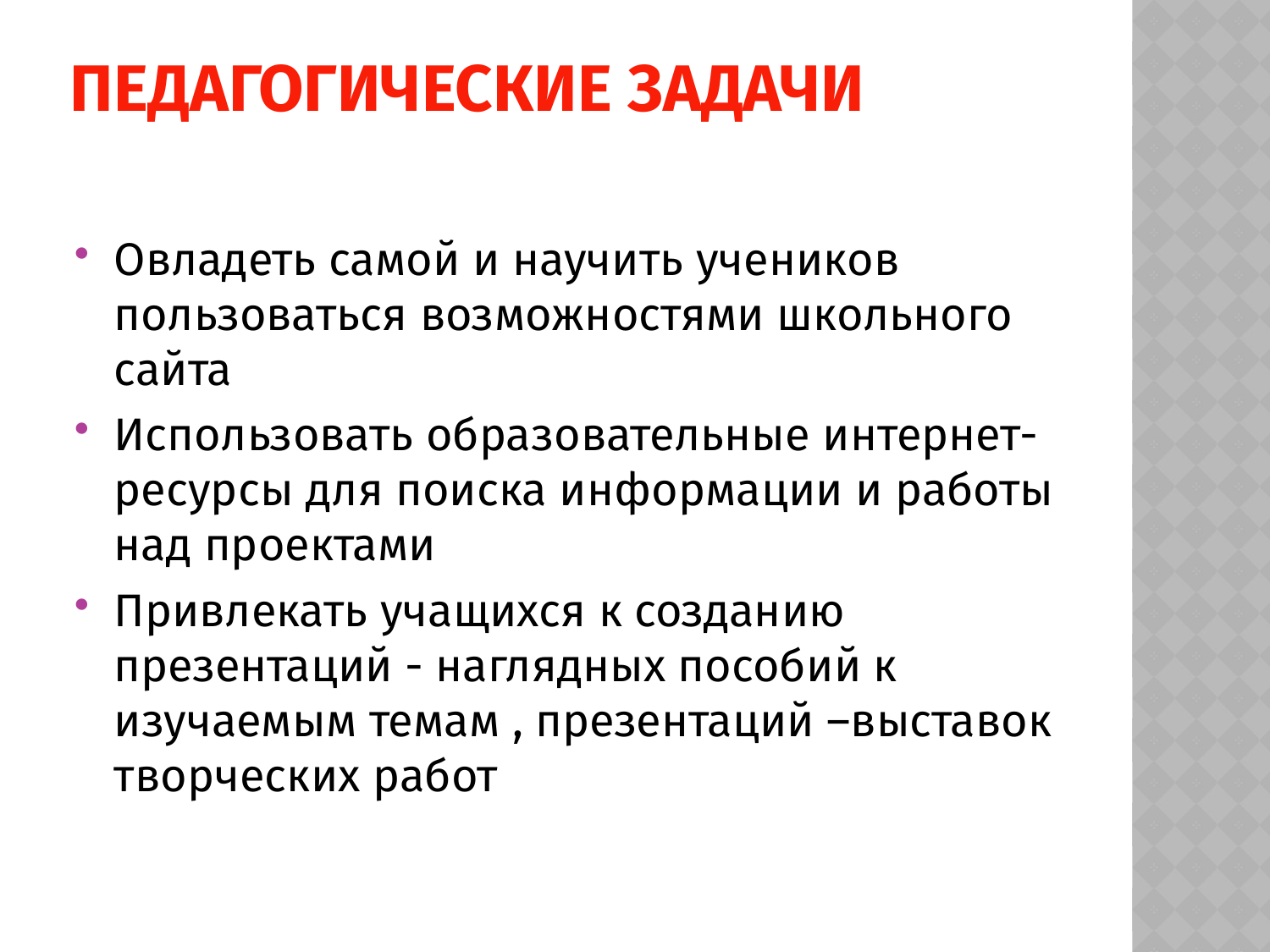

# Педагогические задачи
Овладеть самой и научить учеников пользоваться возможностями школьного сайта
Использовать образовательные интернет-ресурсы для поиска информации и работы над проектами
Привлекать учащихся к созданию презентаций - наглядных пособий к изучаемым темам , презентаций –выставок творческих работ